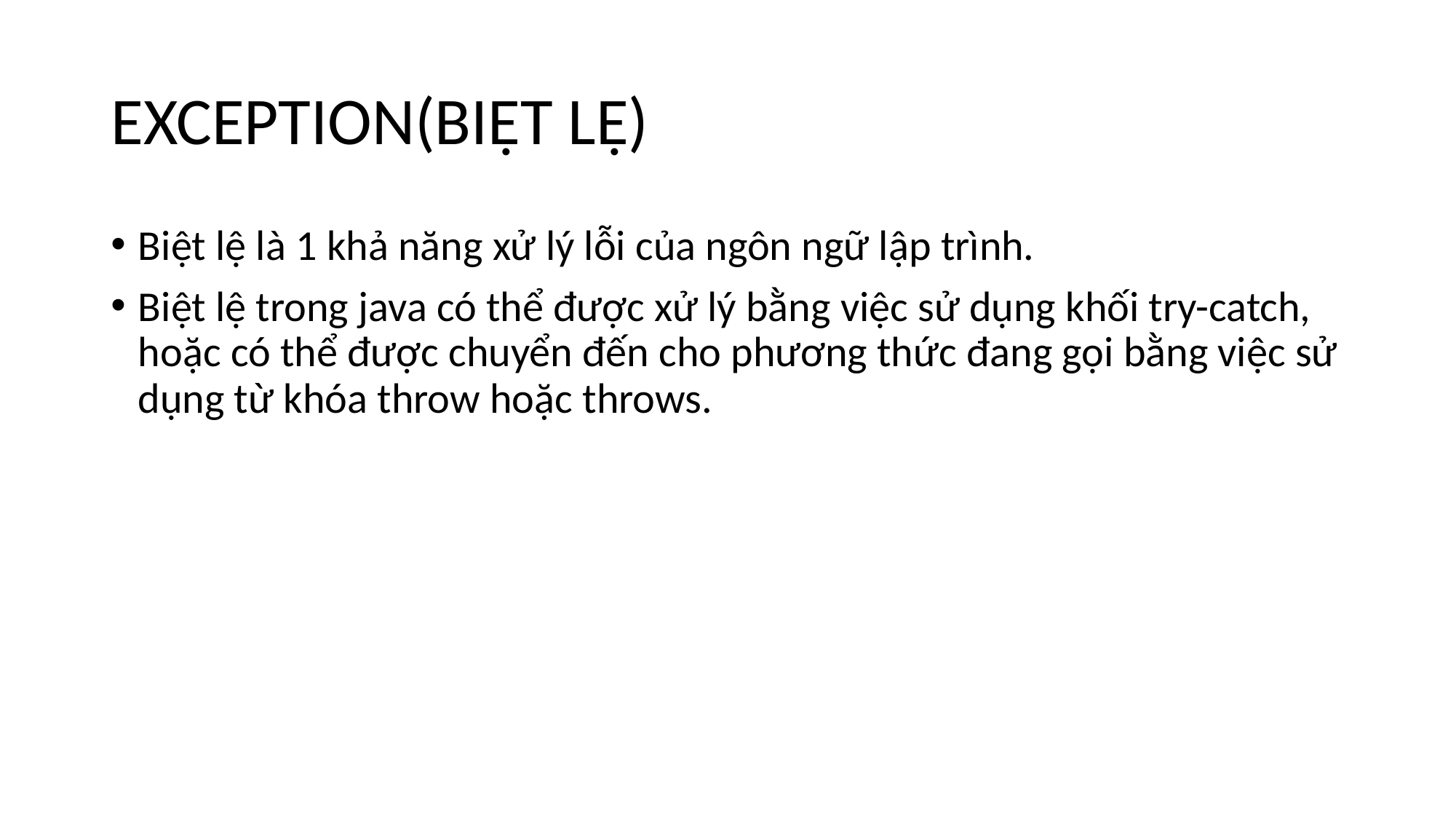

# EXCEPTION(BIỆT LỆ)
Biệt lệ là 1 khả năng xử lý lỗi của ngôn ngữ lập trình.
Biệt lệ trong java có thể được xử lý bằng việc sử dụng khối try-catch, hoặc có thể được chuyển đến cho phương thức đang gọi bằng việc sử dụng từ khóa throw hoặc throws.